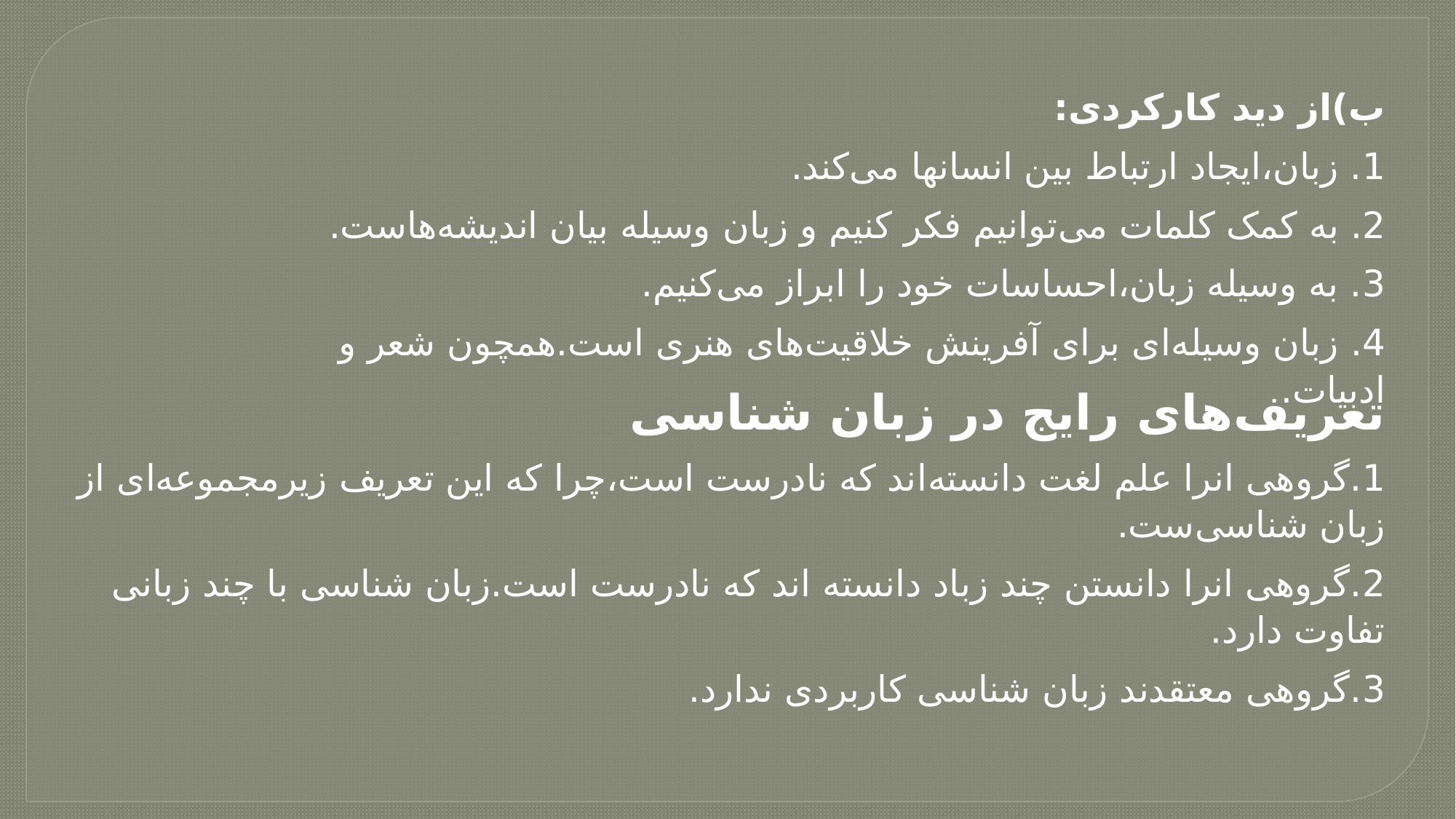

ب)از دید کارکردی:
1. زبان،ایجاد ارتباط بین انسانها می‌کند.
2. به کمک کلمات می‌توانیم فکر کنیم و زبان وسیله بیان اندیشه‌هاست.
3. به وسیله زبان،احساسات خود را ابراز می‌کنیم.
4. زبان وسیله‌ای برای آفرینش خلاقیت‌های هنری است.همچون شعر و ادبیات.
تعریف‌های رایج در زبان شناسی
1.گروهی انرا علم لغت دانسته‌اند که نادرست است،چرا که این تعریف زیرمجموعه‌ای از زبان شناسی‌ست.
2.گروهی انرا دانستن چند زباد دانسته اند که نادرست است.زبان شناسی با چند زبانی تفاوت دارد.
3.گروهی معتقدند زبان شناسی کاربردی ندارد.